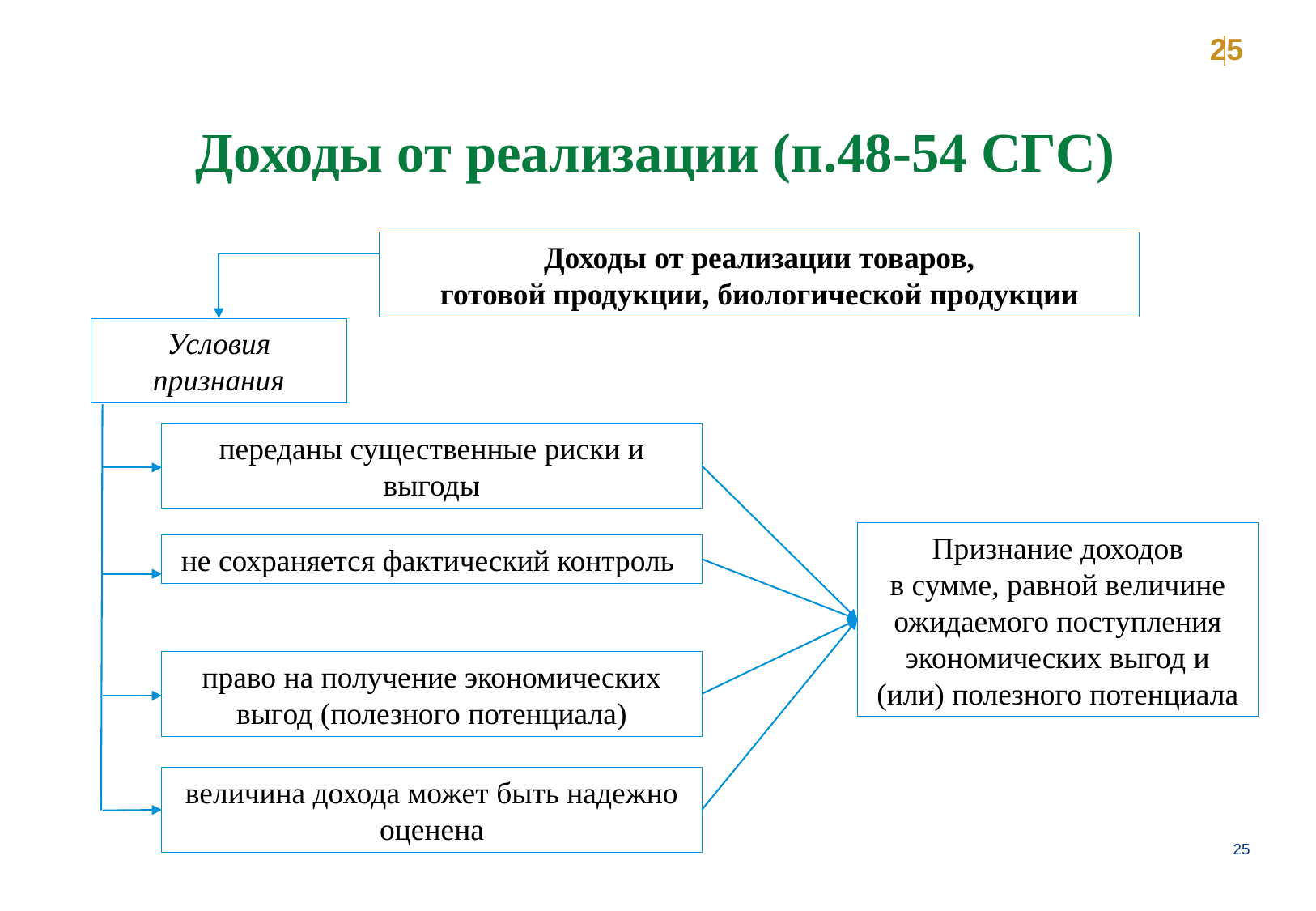

25
Доходы от реализации (п.48-54 СГС)
Доходы от реализации товаров,
готовой продукции, биологической продукции

Условия признания
переданы существенные риски и выгоды
Признание доходов
в сумме, равной величине ожидаемого поступления экономических выгод и (или) полезного потенциала
не сохраняется фактический контроль
право на получение экономических выгод (полезного потенциала)
величина дохода может быть надежно оценена